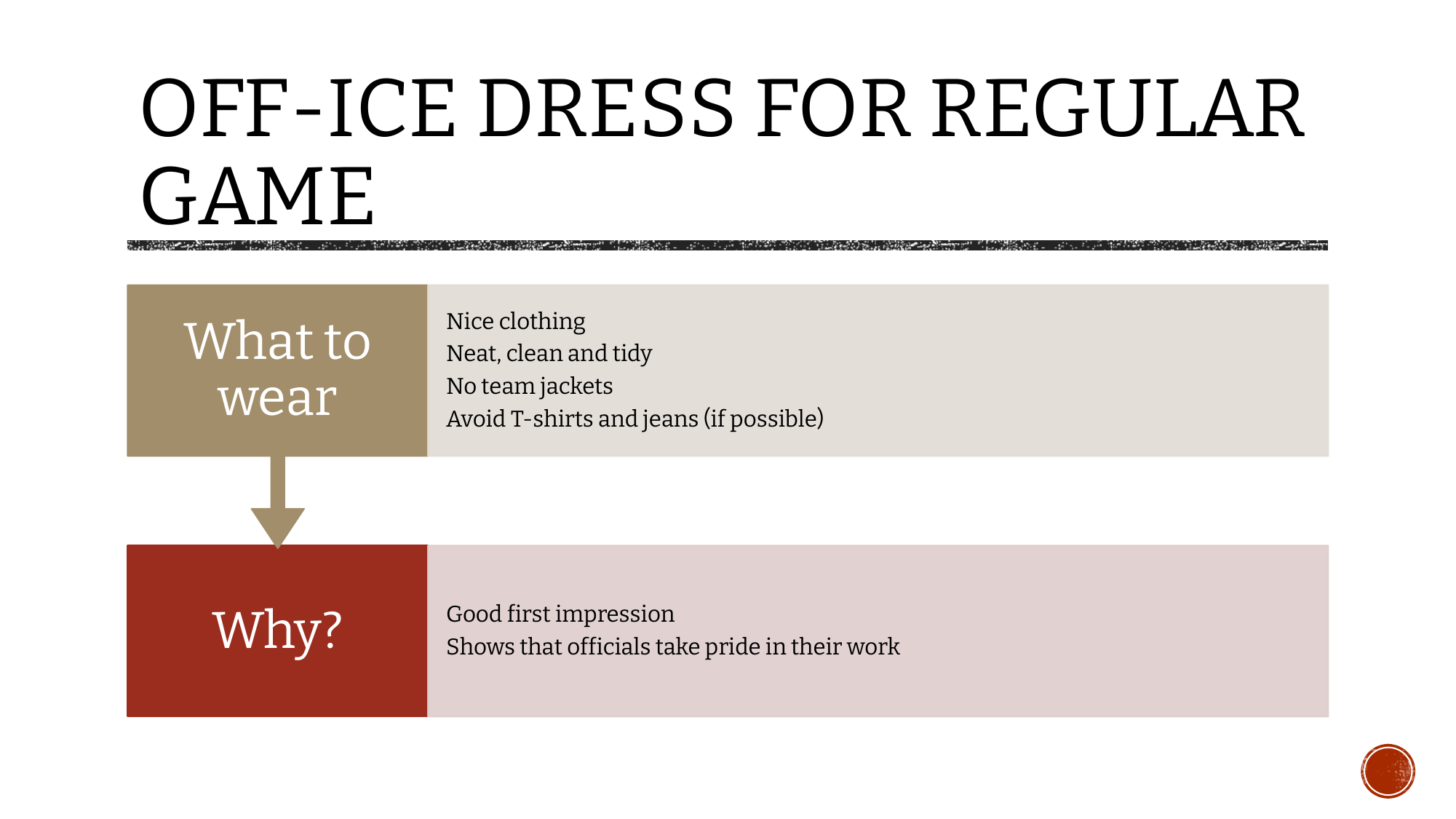

# Off-Ice Dress for Regular Game

Why?
Good first impression
Shows that officials take pride in their work
What to wear
Nice clothing
Neat, clean and tidy
No team jackets
Avoid T-shirts and jeans (if possible)